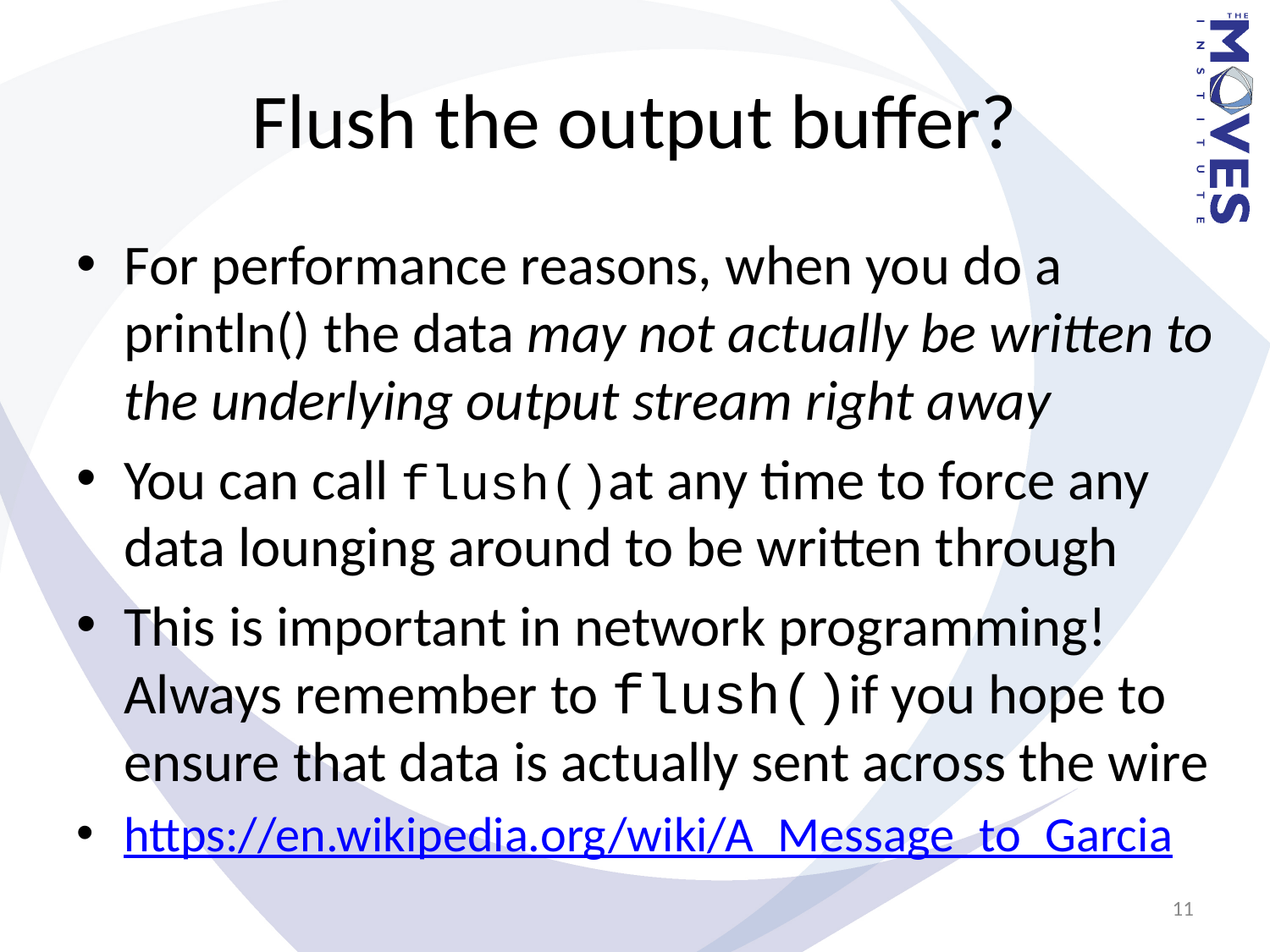

# Flush the output buffer?
For performance reasons, when you do a println() the data may not actually be written to the underlying output stream right away
You can call flush()at any time to force any data lounging around to be written through
This is important in network programming! Always remember to flush()if you hope to ensure that data is actually sent across the wire
https://en.wikipedia.org/wiki/A_Message_to_Garcia
11